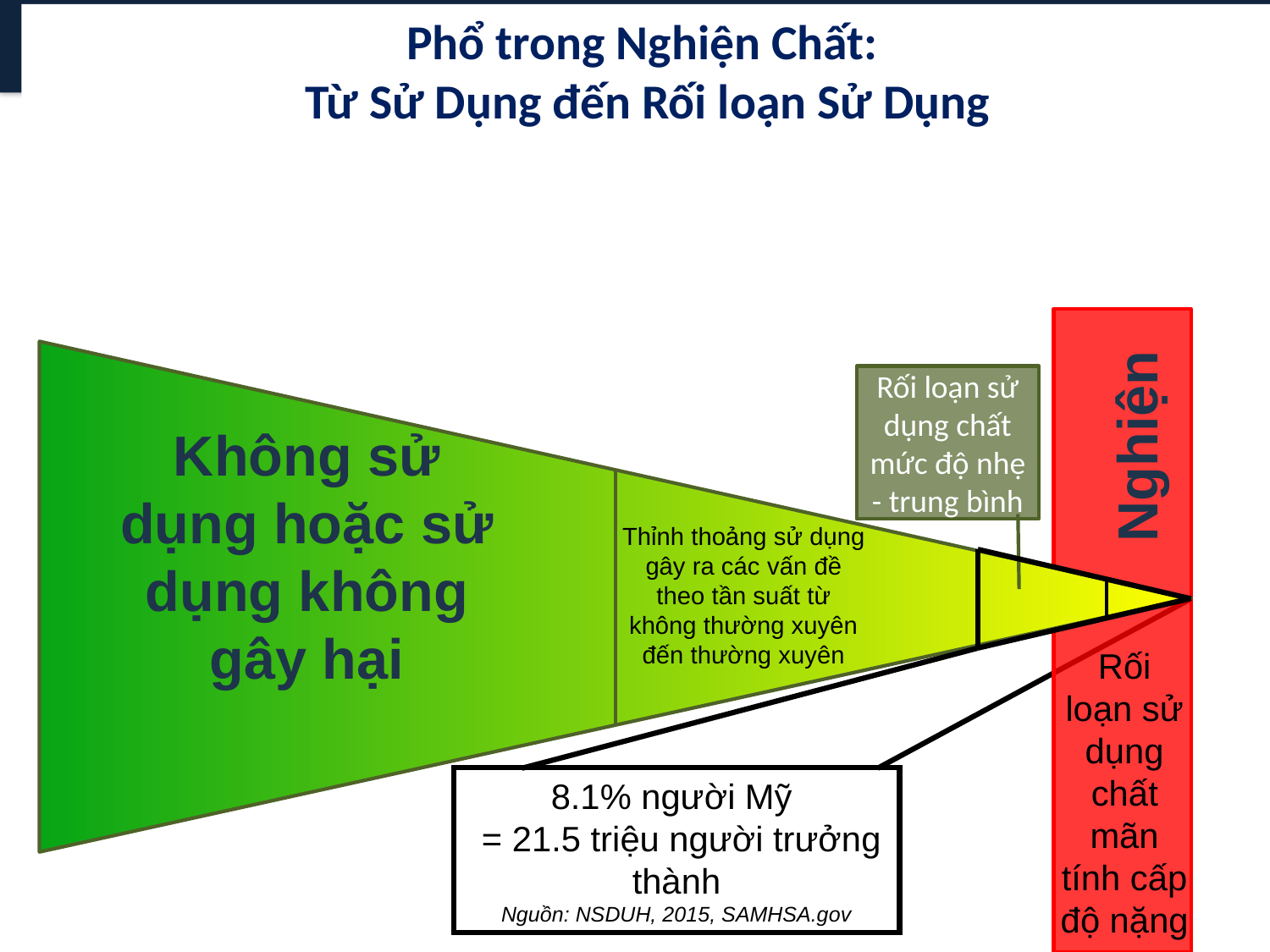

# Phổ trong Nghiện Chất: Từ Sử Dụng đến Rối loạn Sử Dụng

Rối loạn sử dụng chất mức độ nhẹ - trung bình
Nghiện
Không sử dụng hoặc sử dụng không gây hại
Thỉnh thoảng sử dụng gây ra các vấn đề theo tần suất từ không thường xuyên đến thường xuyên
Rối loạn sử dụng chất mãn tính cấp độ nặng
8.1% người Mỹ
 = 21.5 triệu người trưởng thành
Nguồn: NSDUH, 2015, SAMHSA.gov